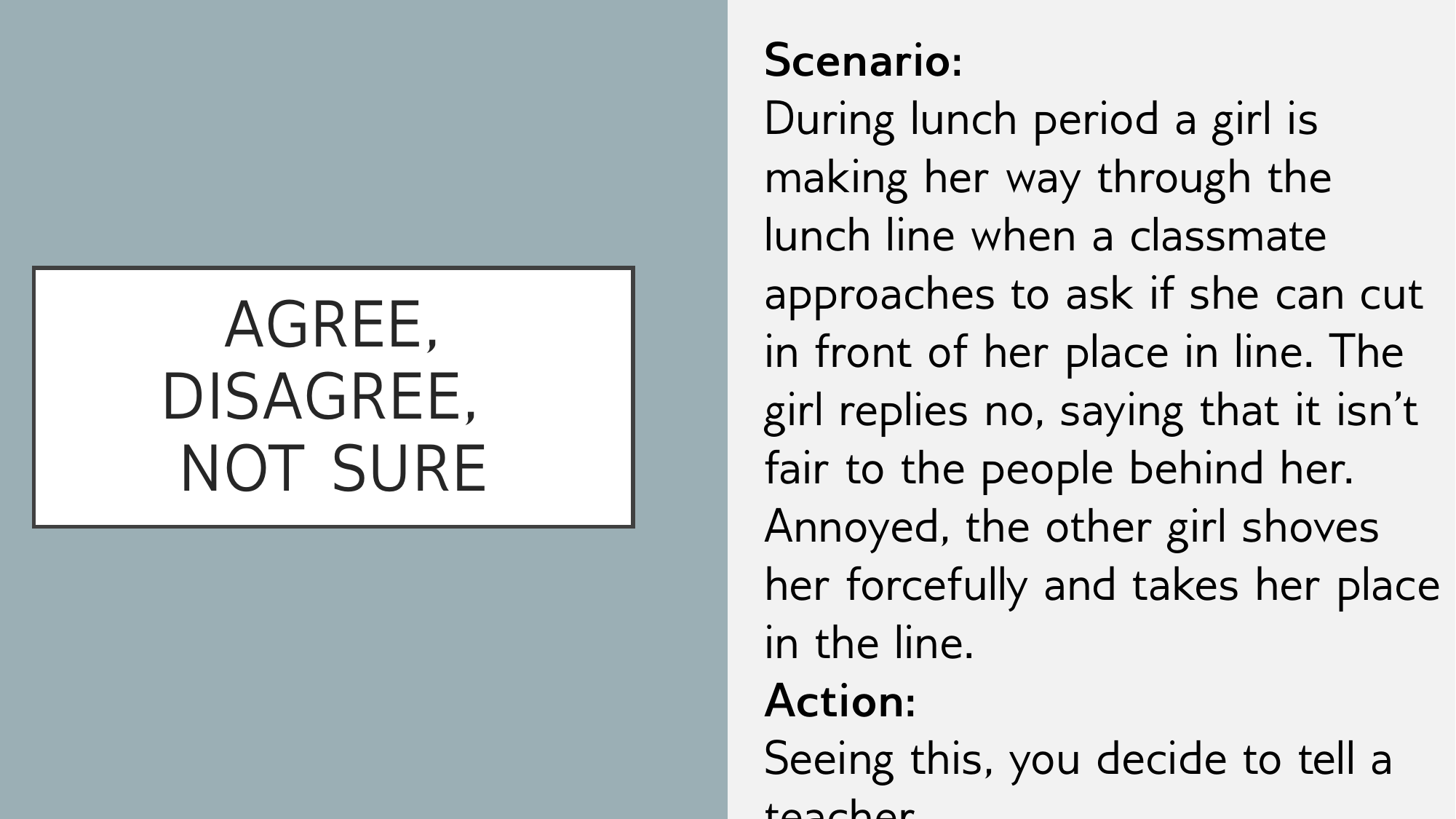

Scenario:
During lunch period a girl is making her way through the lunch line when a classmate approaches to ask if she can cut in front of her place in line. The girl replies no, saying that it isn’t fair to the people behind her. Annoyed, the other girl shoves her forcefully and takes her place in the line.
Action:
Seeing this, you decide to tell a teacher
# Agree, Disagree, not sure